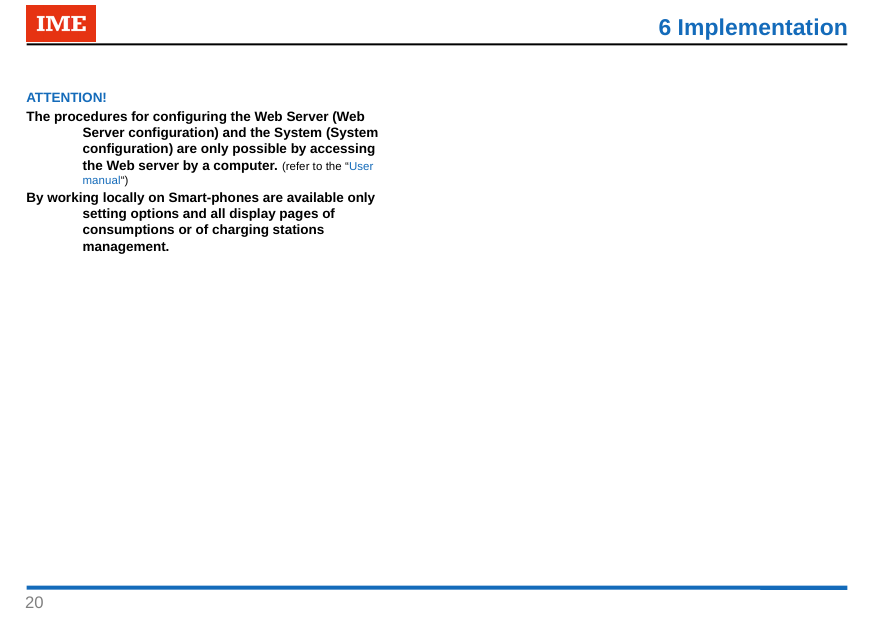

6 Implementation

ATTENTION!
The procedures for configuring the Web Server (Web Server configuration) and the System (System configuration) are only possible by accessing the Web server by a computer. (refer to the “User manual“)
By working locally on Smart-phones are available only setting options and all display pages of consumptions or of charging stations management.